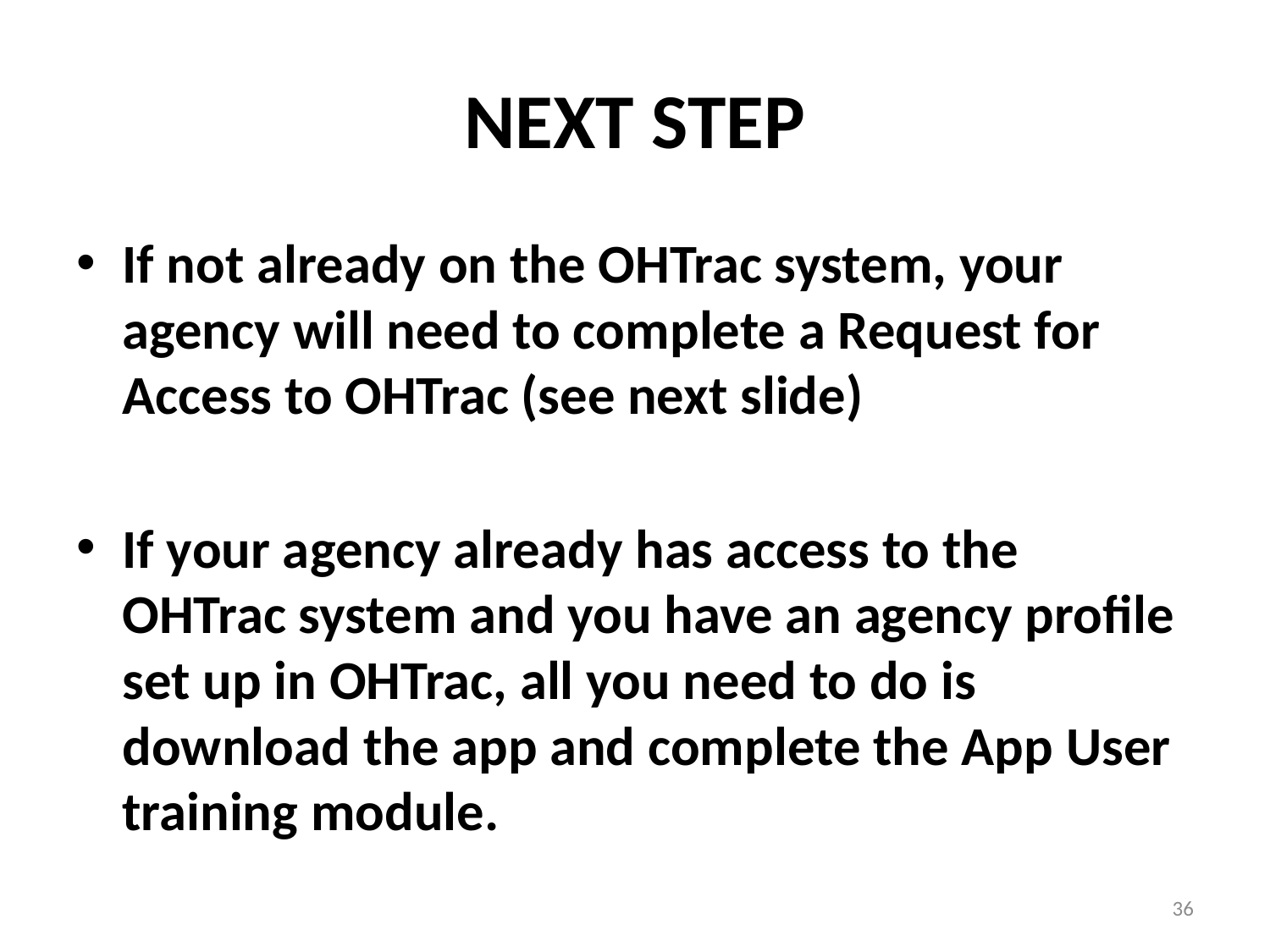

# NEXT STEP
If not already on the OHTrac system, your agency will need to complete a Request for Access to OHTrac (see next slide)

If your agency already has access to the OHTrac system and you have an agency profile set up in OHTrac, all you need to do is download the app and complete the App User training module.
36